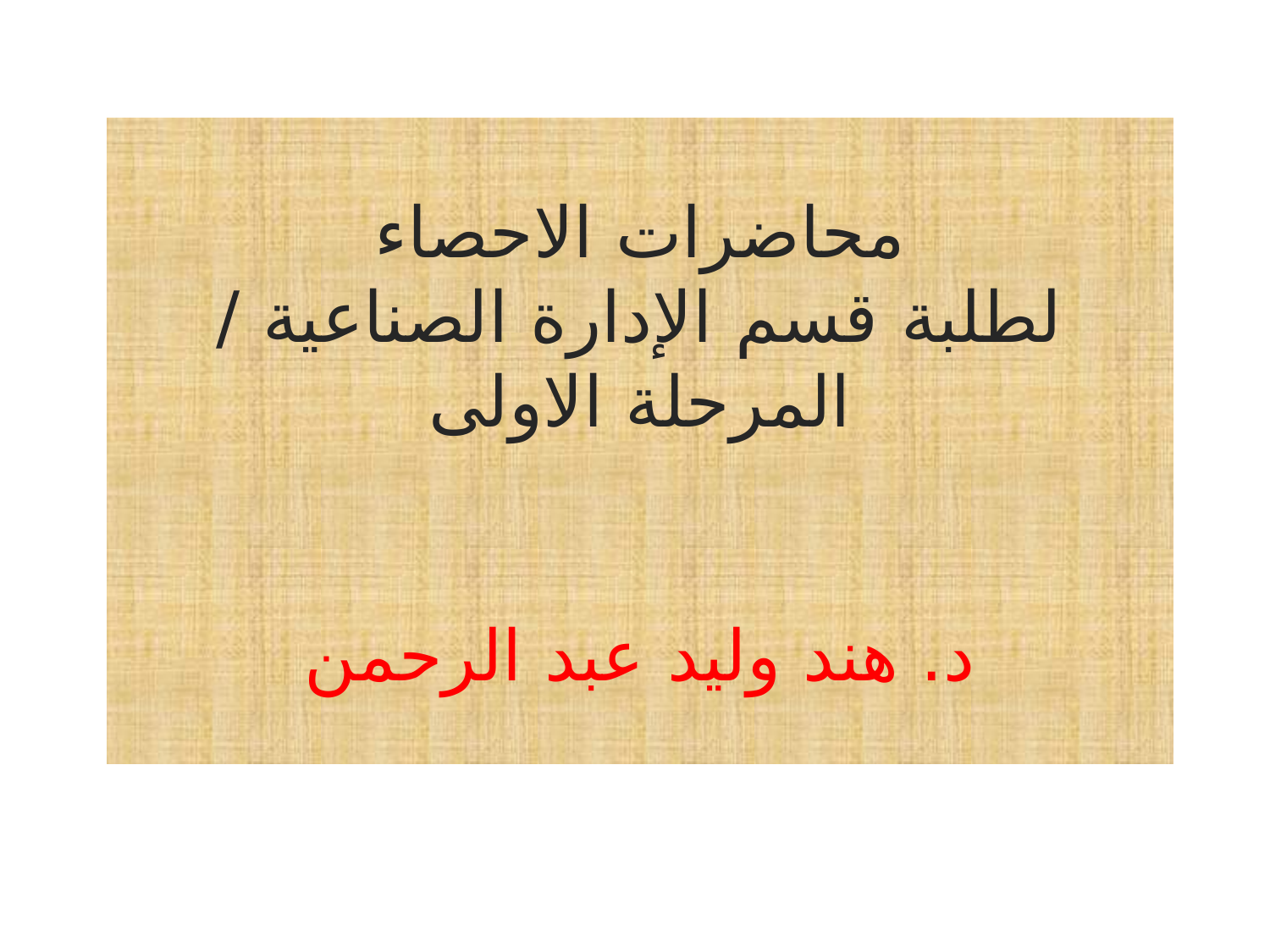

محاضرات الاحصاء
لطلبة قسم الإدارة الصناعية / المرحلة الاولى

د. هند وليد عبد الرحمن